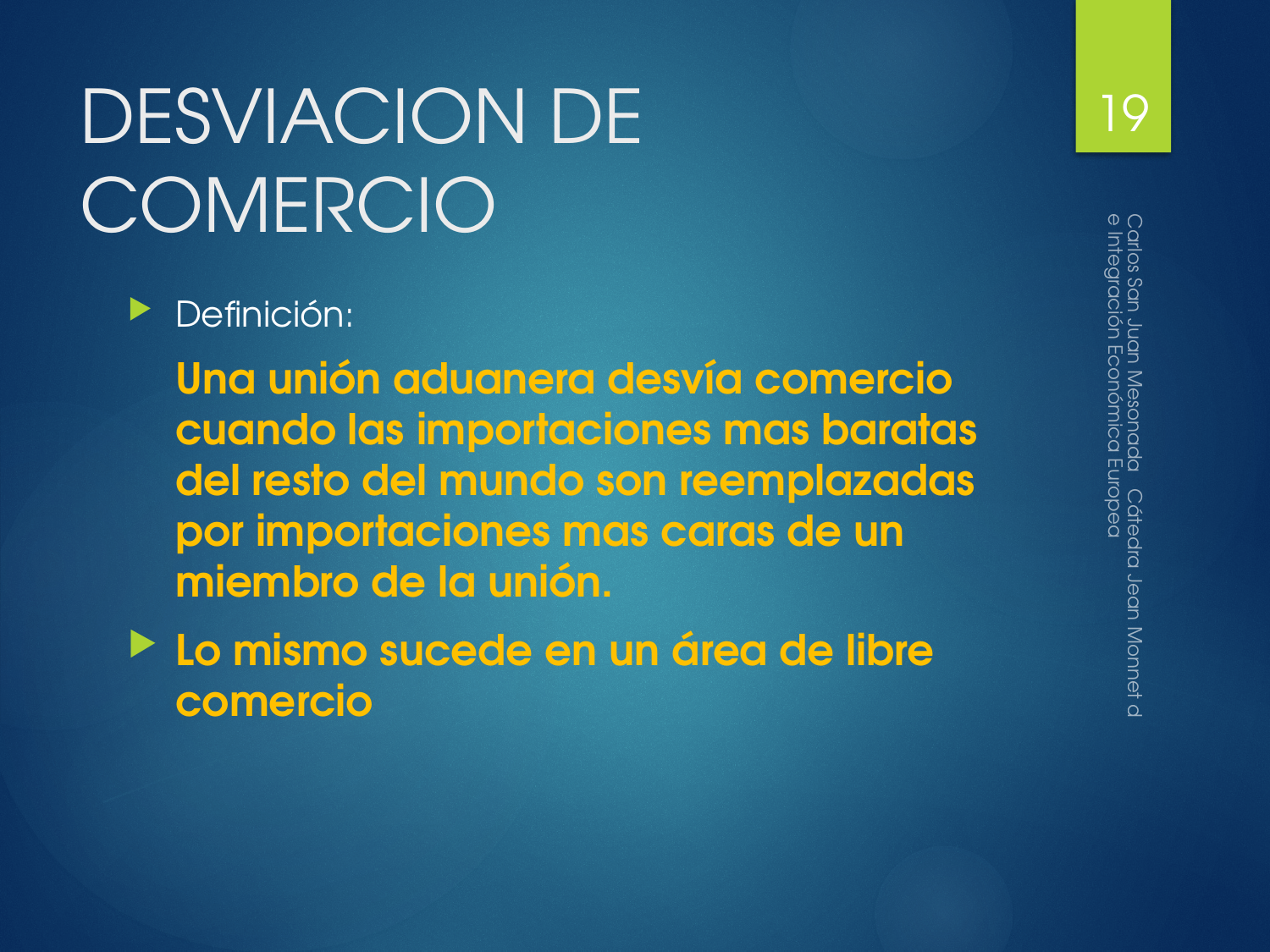

19
# DESVIACION DE COMERCIO
Definición:
 	Una unión aduanera desvía comercio cuando las importaciones mas baratas del resto del mundo son reemplazadas por importaciones mas caras de un miembro de la unión.
Lo mismo sucede en un área de libre comercio

Carlos San Juan Mesonada   Cátedra Jean Monnet de Integración Económica Europea